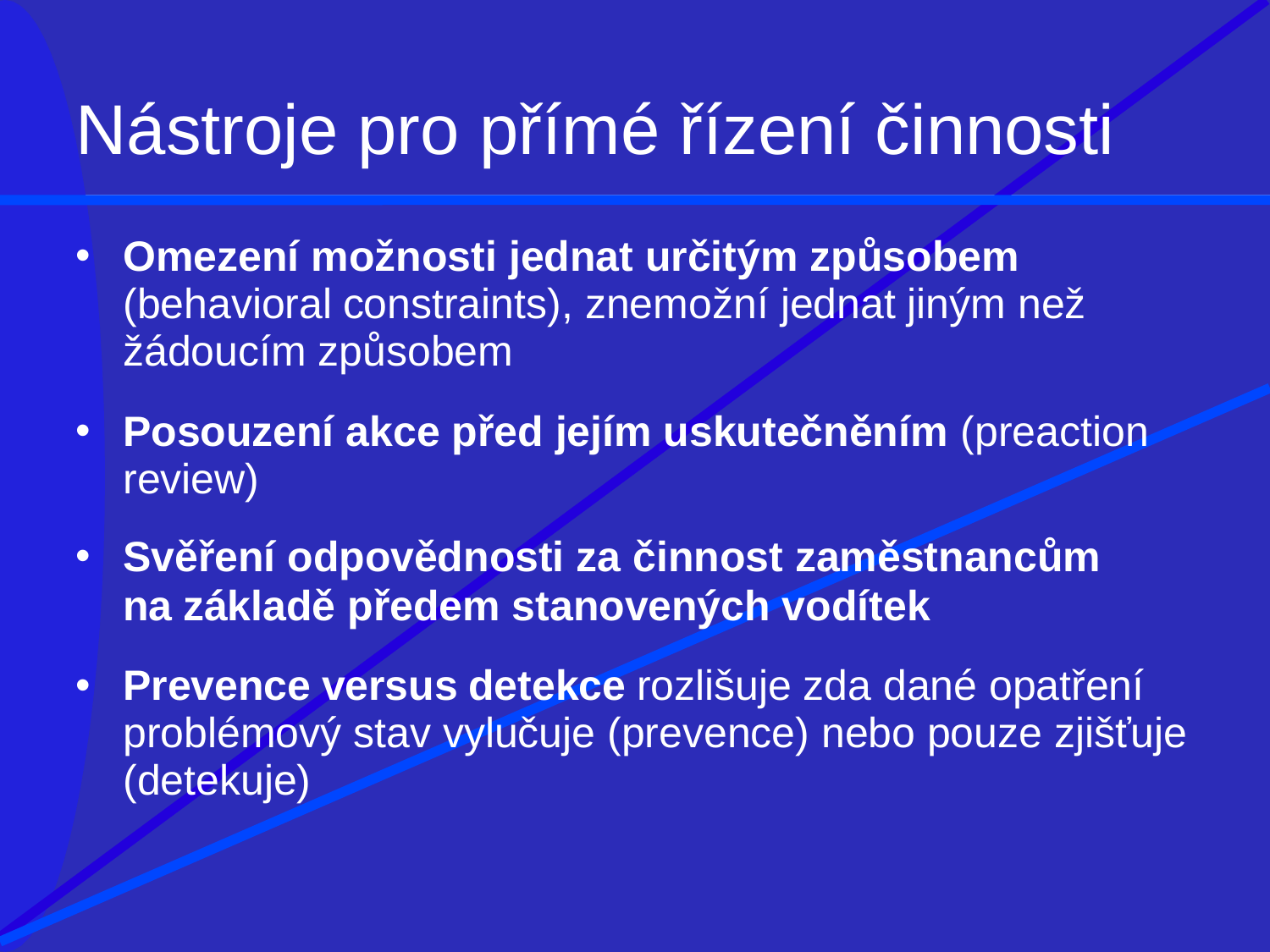

# Nástroje pro přímé řízení činnosti
Omezení možnosti jednat určitým způsobem (behavioral constraints), znemožní jednat jiným než žádoucím způsobem
Posouzení akce před jejím uskutečněním (preaction review)
Svěření odpovědnosti za činnost zaměstnancům
na základě předem stanovených vodítek
Prevence versus detekce rozlišuje zda dané opatření problémový stav vylučuje (prevence) nebo pouze zjišťuje (detekuje)